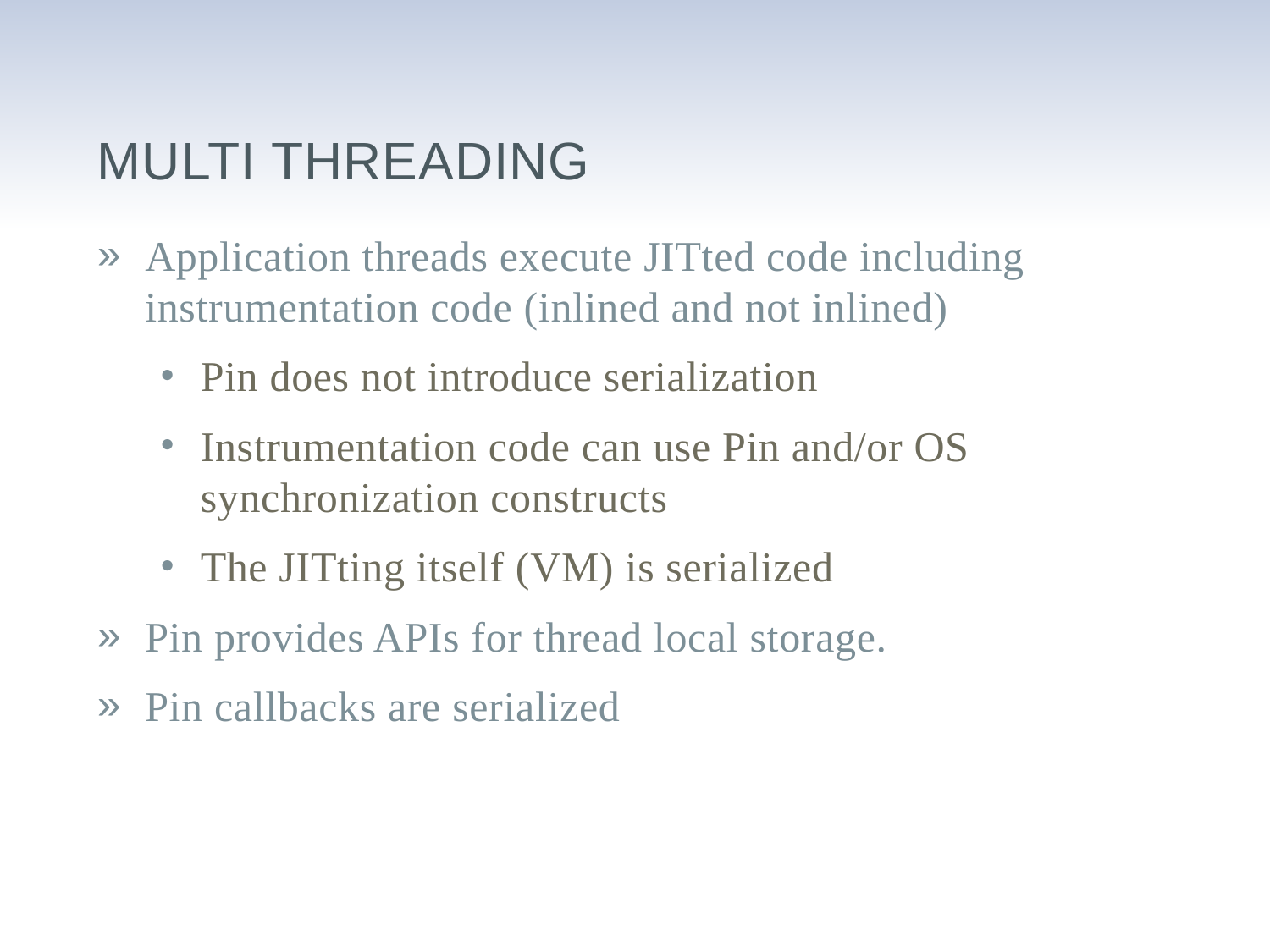

# Multi threading
Application threads execute JITted code including instrumentation code (inlined and not inlined)
Pin does not introduce serialization
Instrumentation code can use Pin and/or OS synchronization constructs
The JITting itself (VM) is serialized
Pin provides APIs for thread local storage.
Pin callbacks are serialized